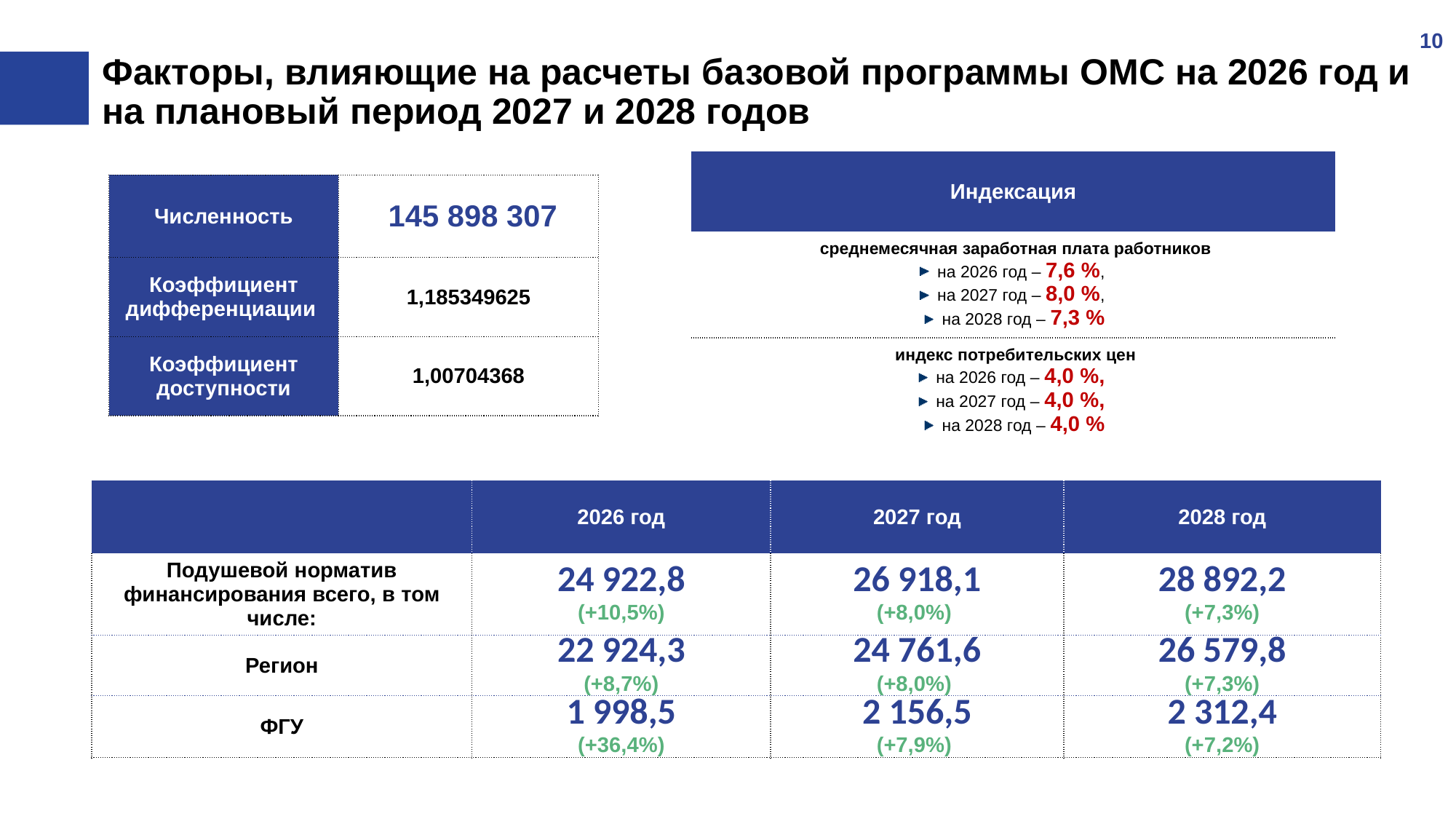

10
# Факторы, влияющие на расчеты базовой программы ОМС на 2026 год и на плановый период 2027 и 2028 годов
| Индексация |
| --- |
| среднемесячная заработная плата работников на 2026 год – 7,6 %, на 2027 год – 8,0 %, на 2028 год – 7,3 % |
| индекс потребительских цен на 2026 год – 4,0 %, на 2027 год – 4,0 %, на 2028 год – 4,0 % |
| Численность | 145 898 307 |
| --- | --- |
| Коэффициент дифференциации | 1,185349625 |
| Коэффициент доступности | 1,00704368 |
|  | 2026 год | 2027 год | 2028 год |
| --- | --- | --- | --- |
| Подушевой норматив финансирования всего, в том числе: | 24 922,8 (+10,5%) | 26 918,1 (+8,0%) | 28 892,2 (+7,3%) |
| Регион | 22 924,3 (+8,7%) | 24 761,6 (+8,0%) | 26 579,8 (+7,3%) |
| ФГУ | 1 998,5 (+36,4%) | 2 156,5 (+7,9%) | 2 312,4 (+7,2%) |